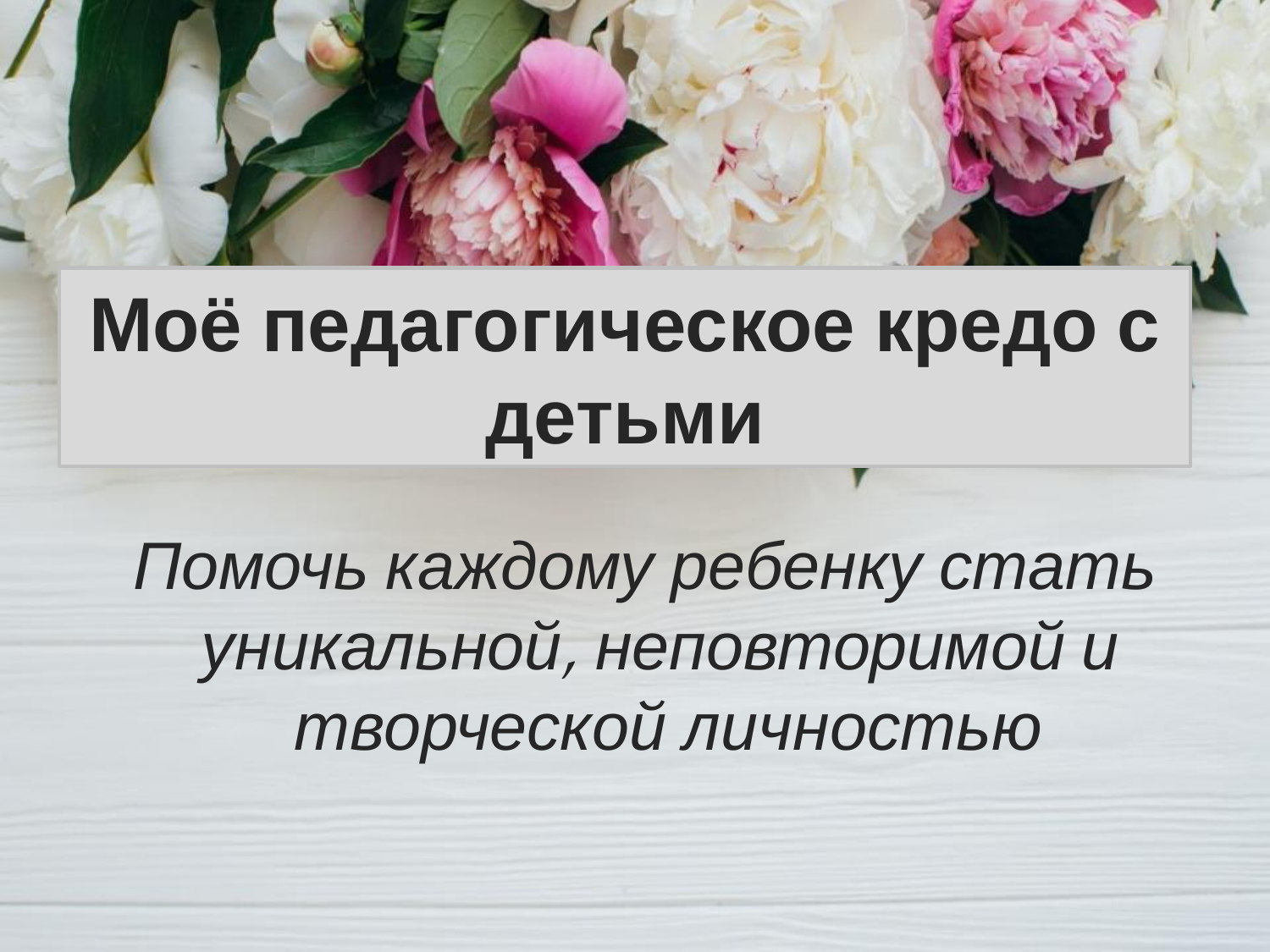

# Моё педагогическое кредо с детьми
Помочь каждому ребенку стать уникальной, неповторимой и  творческой личностью